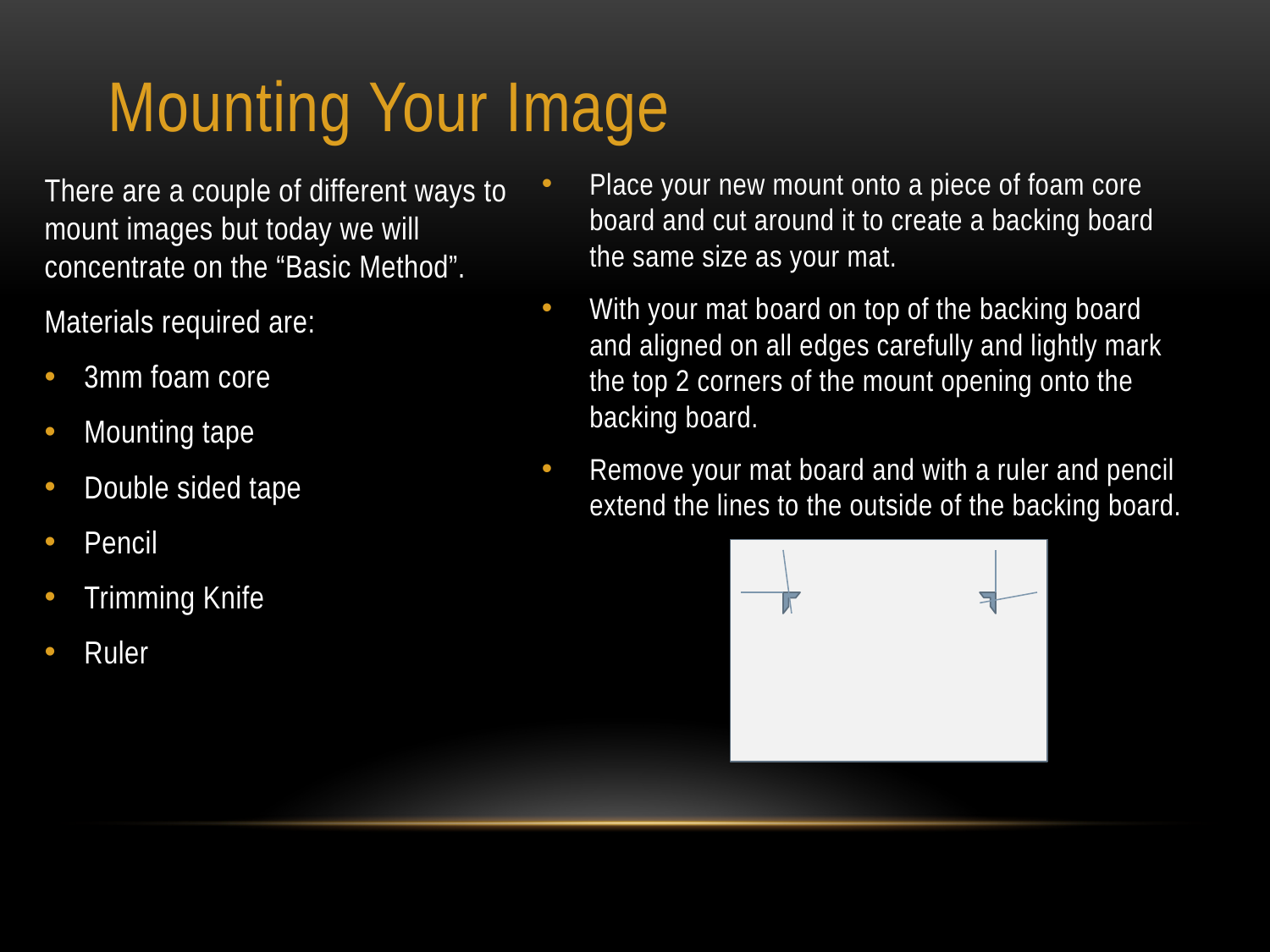

# Mounting Your Image
Place your new mount onto a piece of foam core board and cut around it to create a backing board the same size as your mat.
With your mat board on top of the backing board and aligned on all edges carefully and lightly mark the top 2 corners of the mount opening onto the backing board.
Remove your mat board and with a ruler and pencil extend the lines to the outside of the backing board.
There are a couple of different ways to mount images but today we will concentrate on the “Basic Method”.
Materials required are:
3mm foam core
Mounting tape
Double sided tape
Pencil
Trimming Knife
Ruler